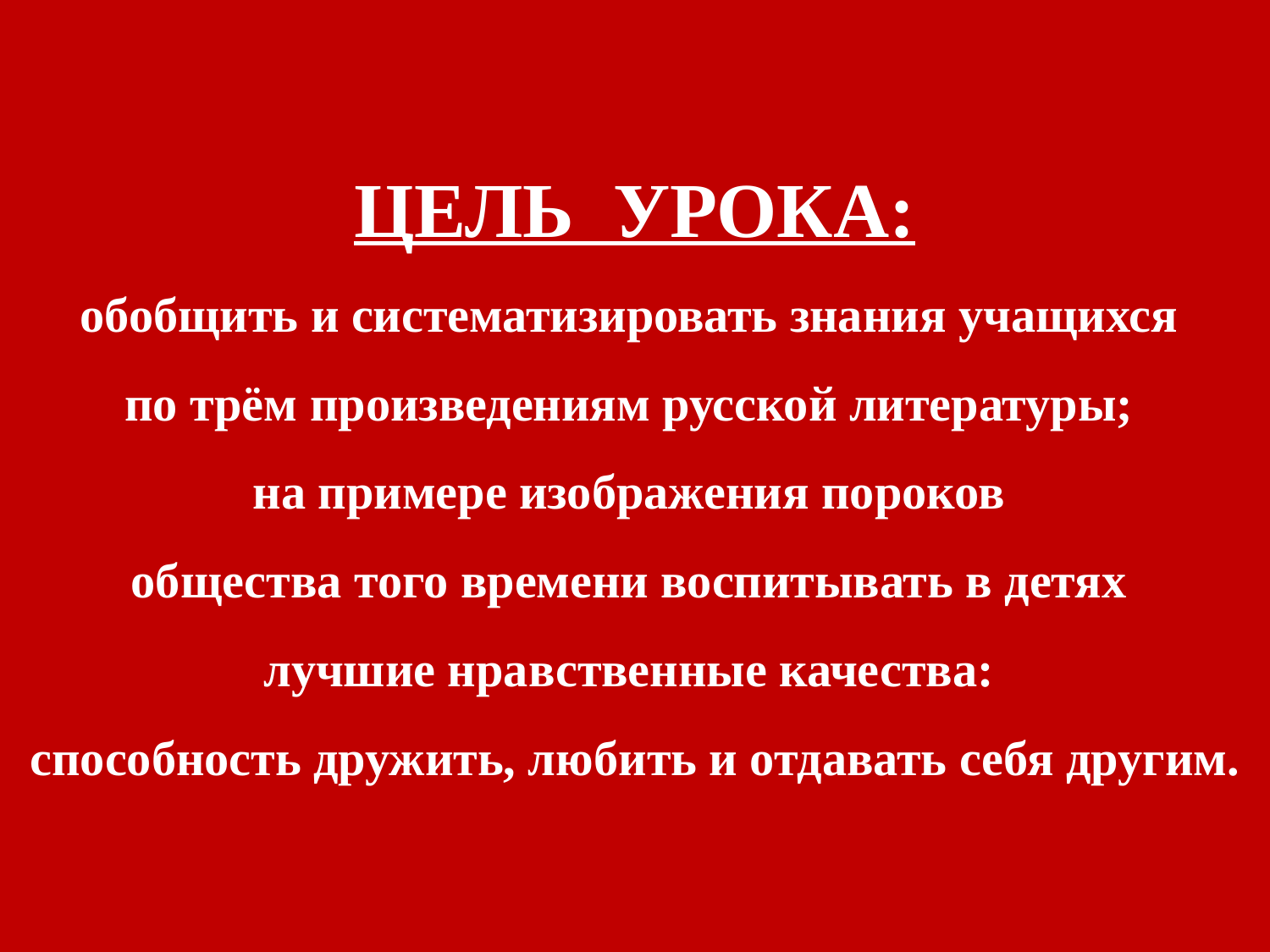

# ЦЕЛЬ  УРОКА: обобщить и систематизировать знания учащихся по трём произведениям русской литературы; на примере изображения пороков общества того времени воспитывать в детях лучшие нравственные качества: способность дружить, любить и отдавать себя другим.